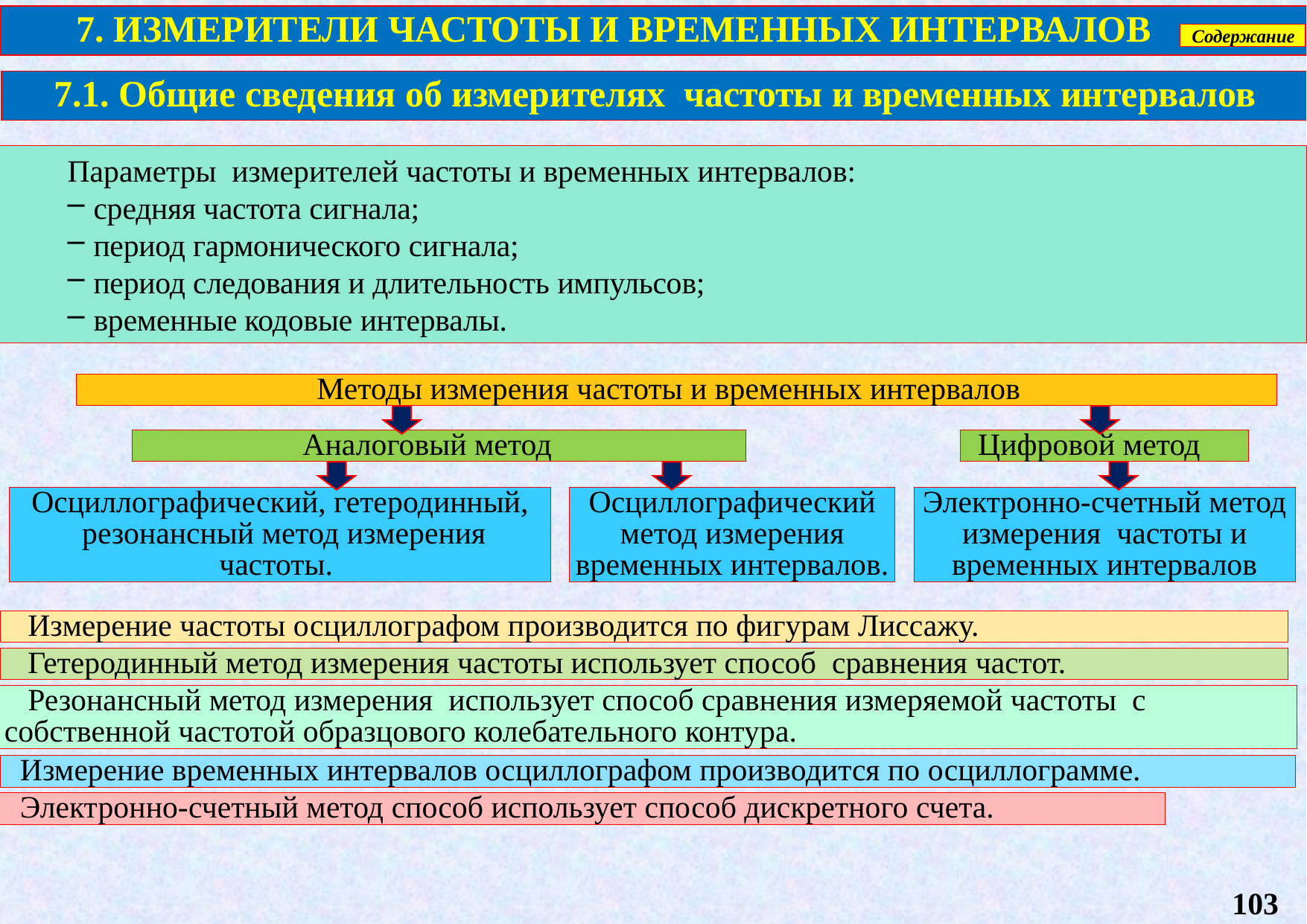

7. ИЗМЕРИТЕЛИ ЧАСТОТЫ И ВРЕМЕННЫХ ИНТЕРВАЛОВ
Содержание
7.1. Общие сведения об измерителях  частоты и временных интервалов
Параметры  измерителей частоты и временных интервалов:
 средняя частота сигнала;
 период гармонического сигнала;
 период следования и длительность импульсов;
 временные кодовые интервалы.
Методы измерения частоты и временных интервалов

Аналоговый метод
Цифровой метод

Осциллографический, гетеродинный,
 резонансный метод измерения частоты.
Осциллографический метод измерения временных интервалов.
Электронно-счетный метод измерения  частоты и временных интервалов
   Измерение частоты осциллографом производится по фигурам Лиссажу.
   Гетеродинный метод измерения частоты использует способ  сравнения частот.
   Резонансный метод измерения  использует способ сравнения измеряемой частоты  с собственной частотой образцового колебательного контура.
  Измерение временных интервалов осциллографом производится по осциллограмме.
  Электронно-счетный метод способ использует способ дискретного счета.
103